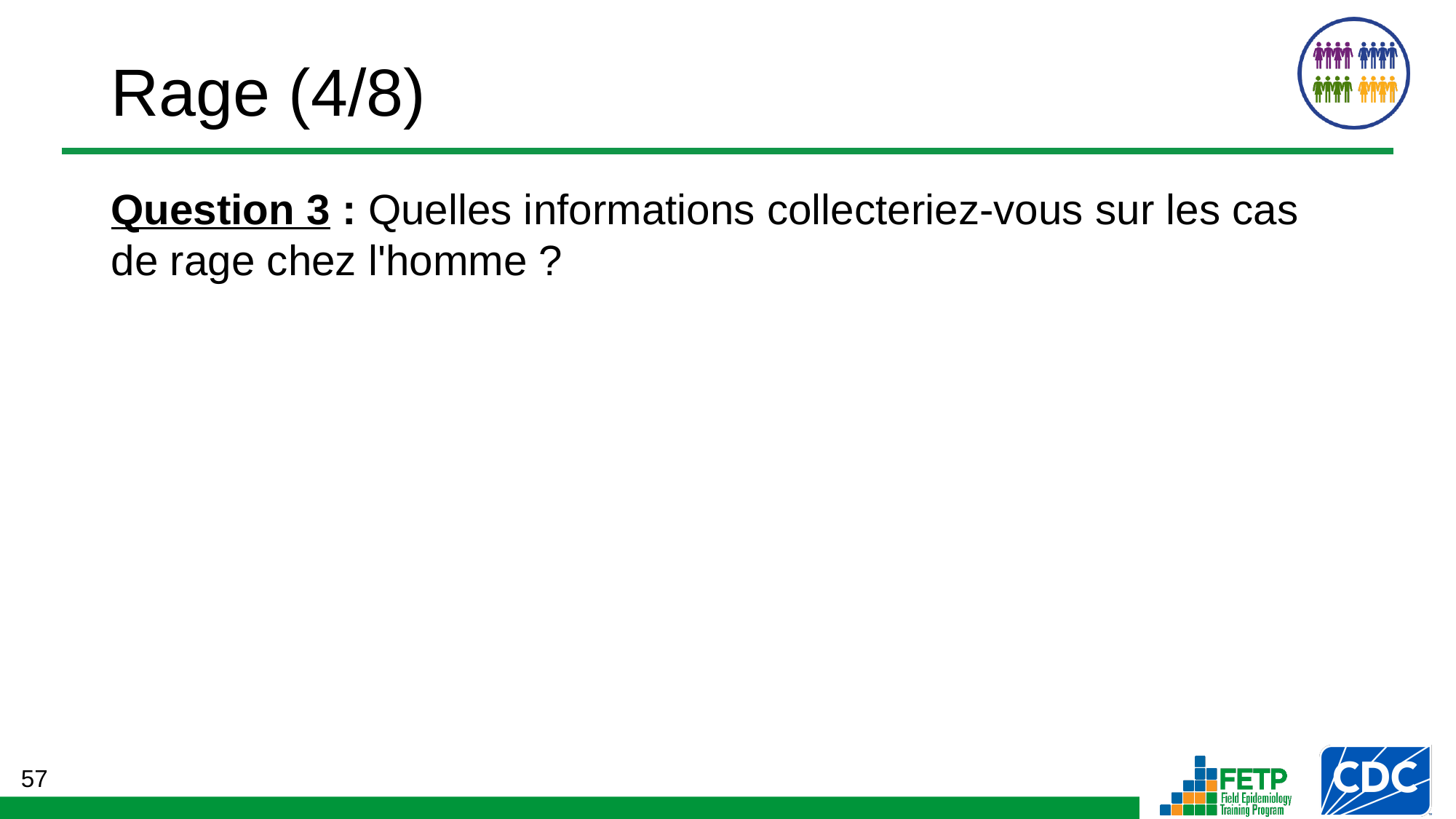

# Rage (4/8)
Question 3 : Quelles informations collecteriez-vous sur les cas de rage chez l'homme ?